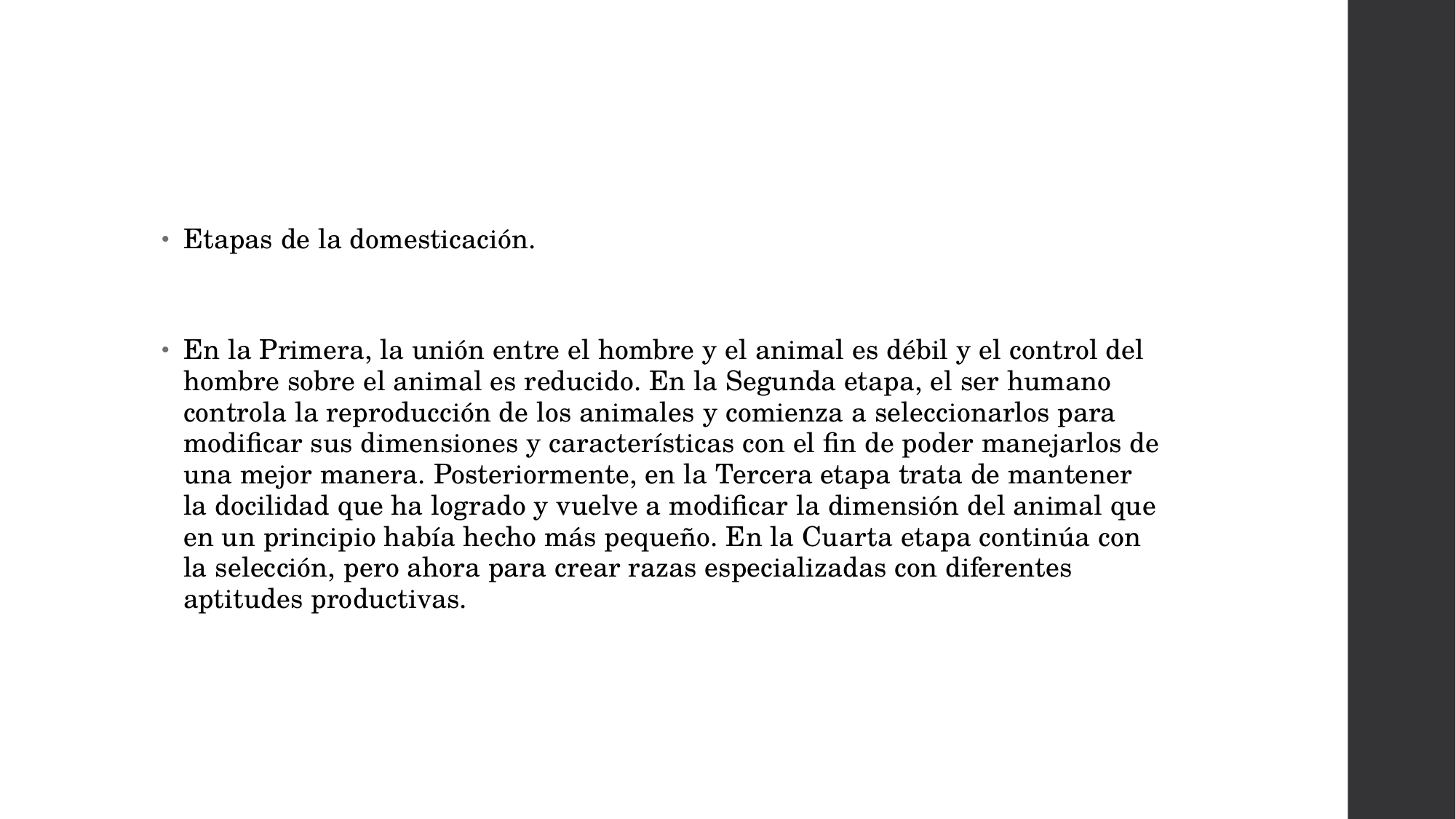

#
Etapas de la domesticación.

En la Primera, la unión entre el hombre y el animal es débil y el control del hombre sobre el animal es reducido. En la Segunda etapa, el ser humano controla la reproducción de los animales y comienza a seleccionarlos para modificar sus dimensiones y características con el fin de poder manejarlos de una mejor manera. Posteriormente, en la Tercera etapa trata de mantener la docilidad que ha logrado y vuelve a modificar la dimensión del animal que en un principio había hecho más pequeño. En la Cuarta etapa continúa con la selección, pero ahora para crear razas especializadas con diferentes aptitudes productivas.